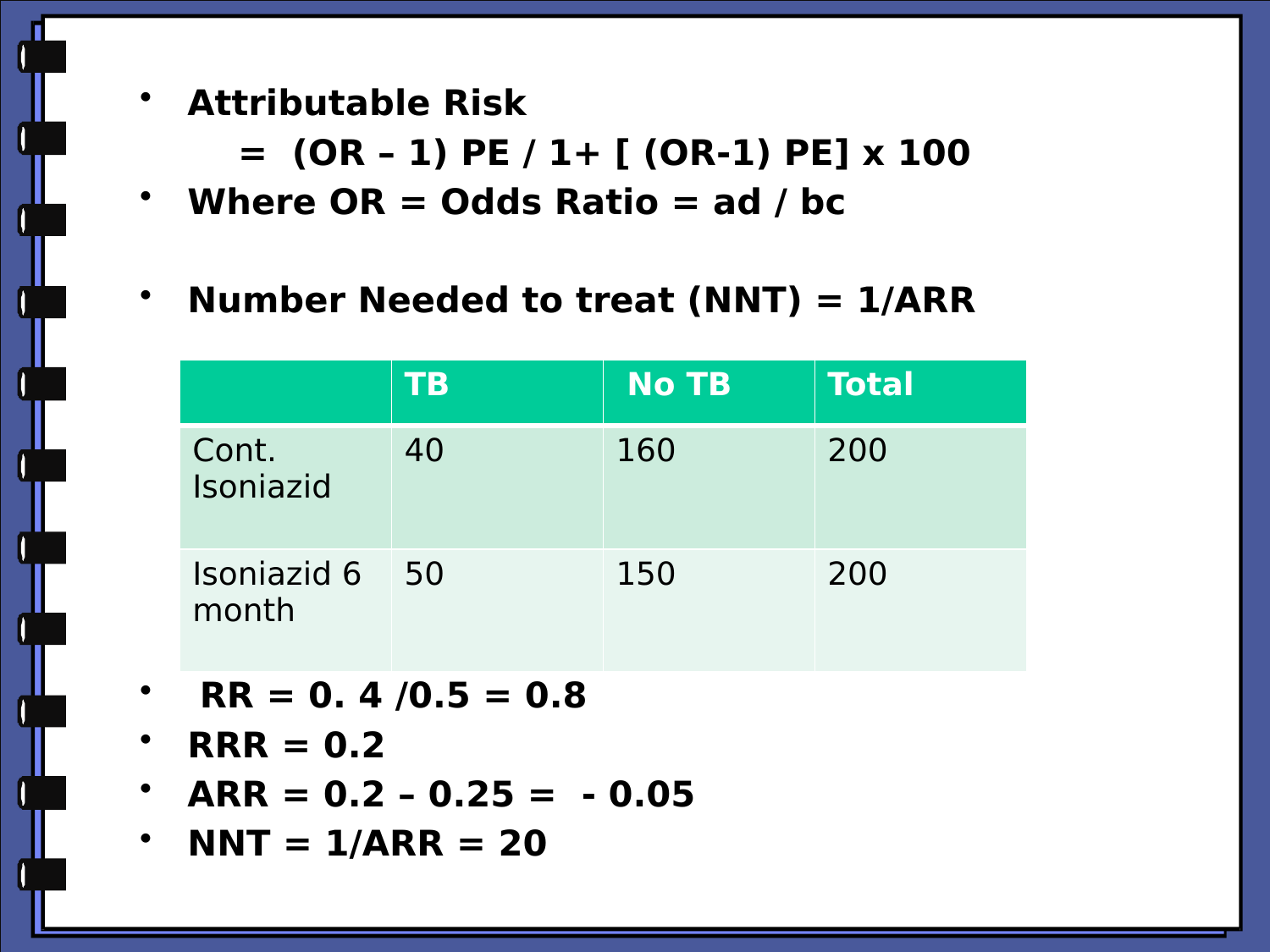

Attributable Risk
        =  (OR – 1) PE / 1+ [ (OR-1) PE] x 100
Where OR = Odds Ratio = ad / bc

Number Needed to treat (NNT) = 1/ARR

 RR = 0. 4 /0.5 = 0.8
RRR = 0.2
ARR = 0.2 – 0.25 =  - 0.05
NNT = 1/ARR = 20
|  | TB | No TB | Total |
| --- | --- | --- | --- |
| Cont. Isoniazid | 40 | 160 | 200 |
| Isoniazid 6 month | 50 | 150 | 200 |